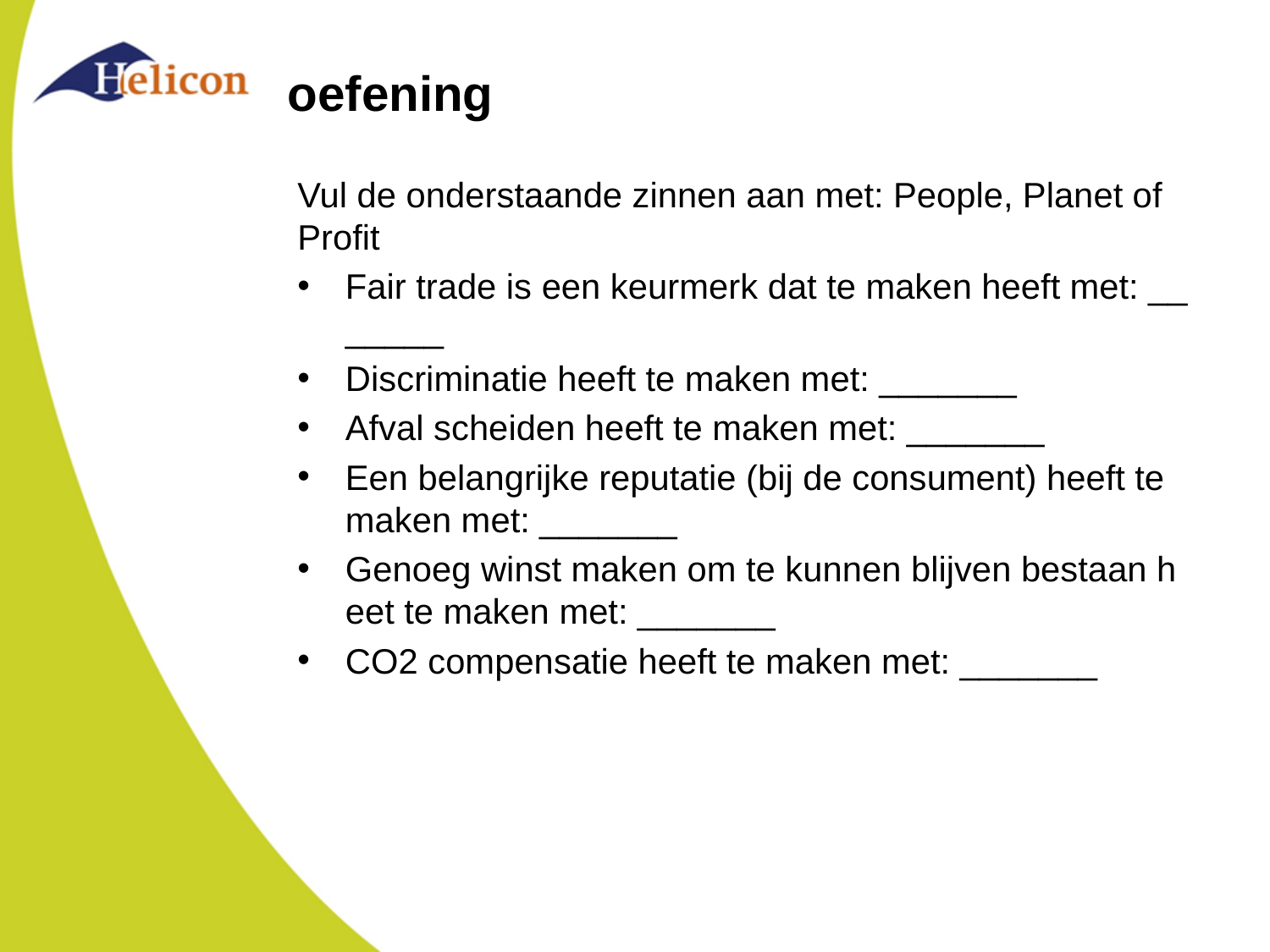

# oefening
Vul de onderstaande zinnen aan met: People, Planet of Profit
Fair trade is een keurmerk dat te maken heeft met: _______
Discriminatie heeft te maken met: _______
Afval scheiden heeft te maken met: _______
Een belangrijke reputatie (bij de consument) heeft te maken met: _______
Genoeg winst maken om te kunnen blijven bestaan heet te maken met: _______
CO2 compensatie heeft te maken met: _______